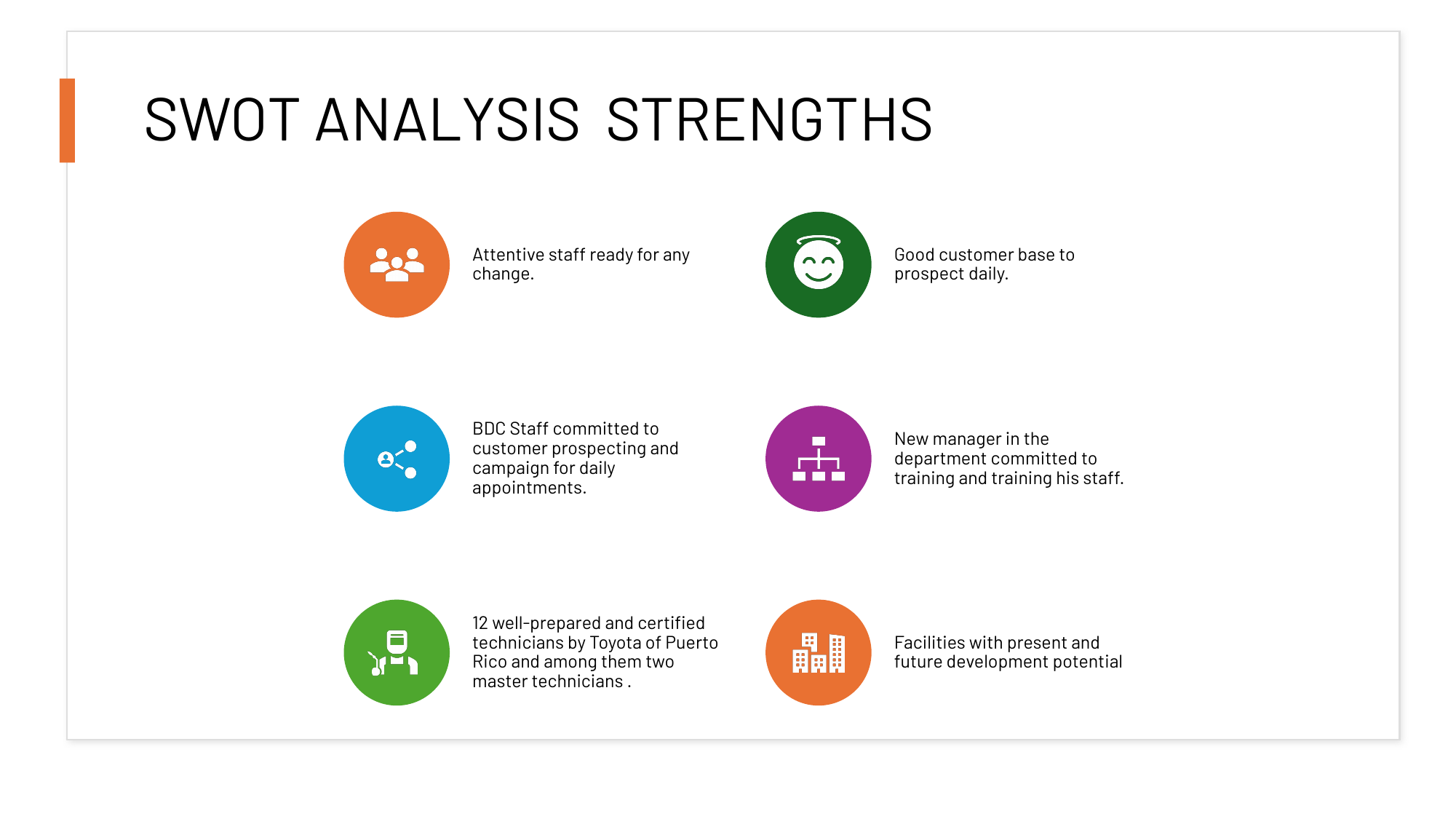

# SWOT ANALYSIS  STRENGTHS

Attentive staff ready for any change.
Good customer base to prospect daily.
BDC Staff committed to customer prospecting and campaign for daily appointments.
New manager in the department committed to training and training his staff.
12 well-prepared and certified technicians by Toyota of Puerto Rico and among them two master technicians .
Facilities with present and future development potential